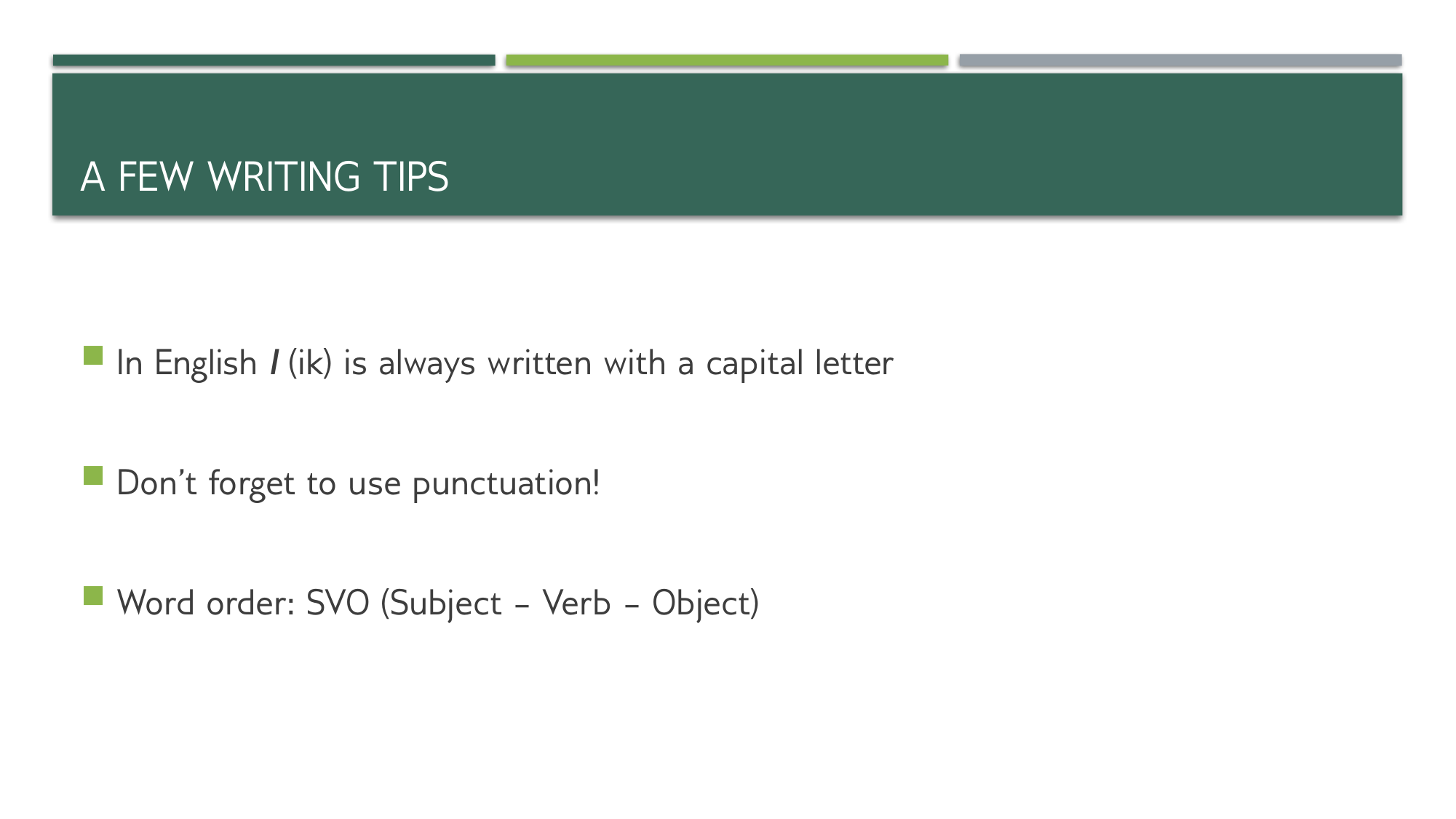

# A few Writing tips
In English I (ik) is always written with a capital letter

Don’t forget to use punctuation!

Word order: SVO (Subject – Verb – Object)